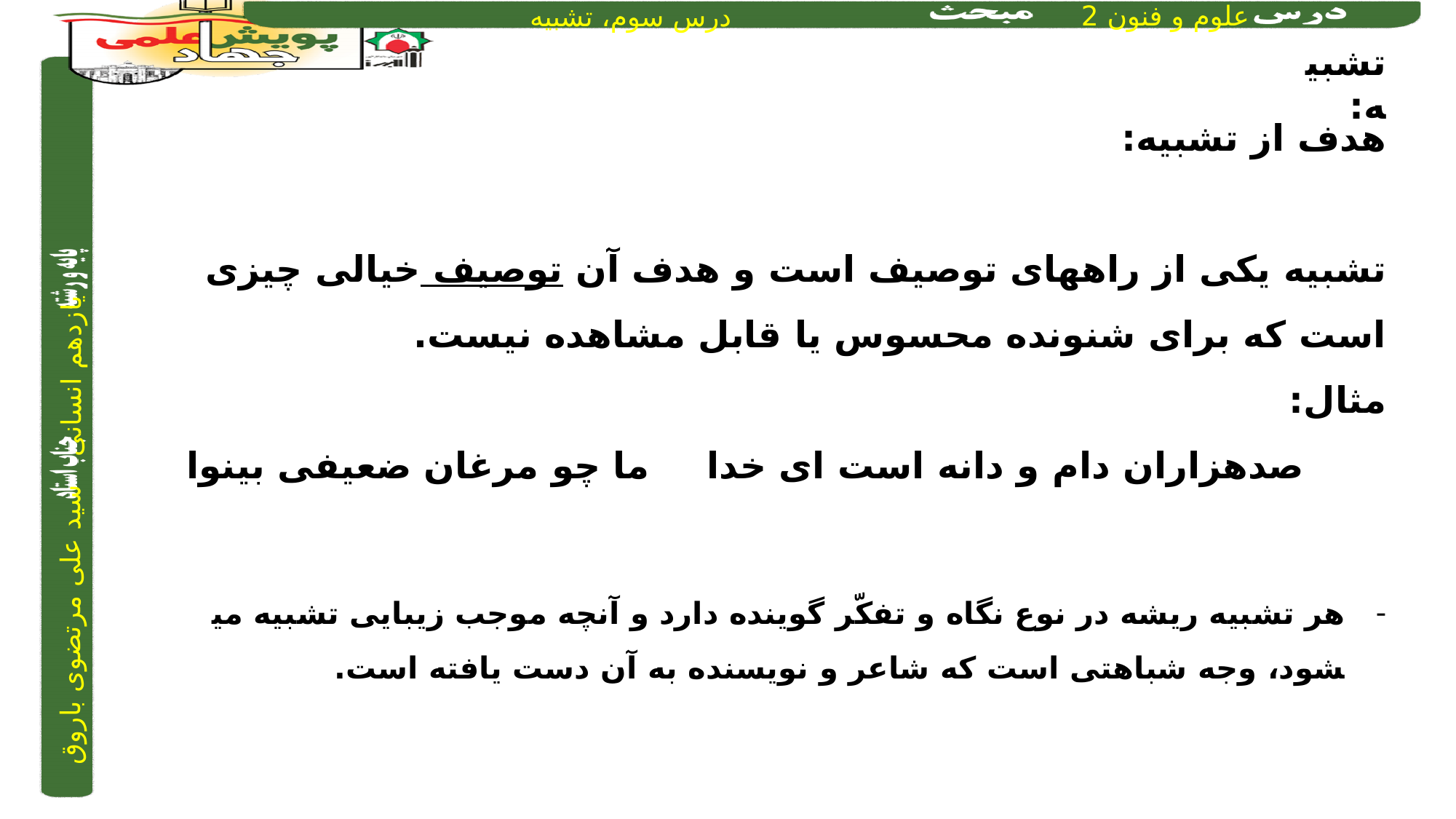

تشبیه:
هدف از تشبیه:

تشبیه یکی از راه­های توصیف است و هدف آن توصیف­ خیالی چیزی است که برای شنونده محسوس یا قابل مشاهده نیست.
مثال:
صدهزاران دام و دانه است ای خدا 		ما چو مرغان ضعیفی بی­نوا

هر تشبیه ریشه در نوع نگاه و تفکّر گوینده دارد و آنچه موجب زیبایی تشبیه می­شود، وجه شباهتی است که شاعر و نویسنده به آن دست یافته است.